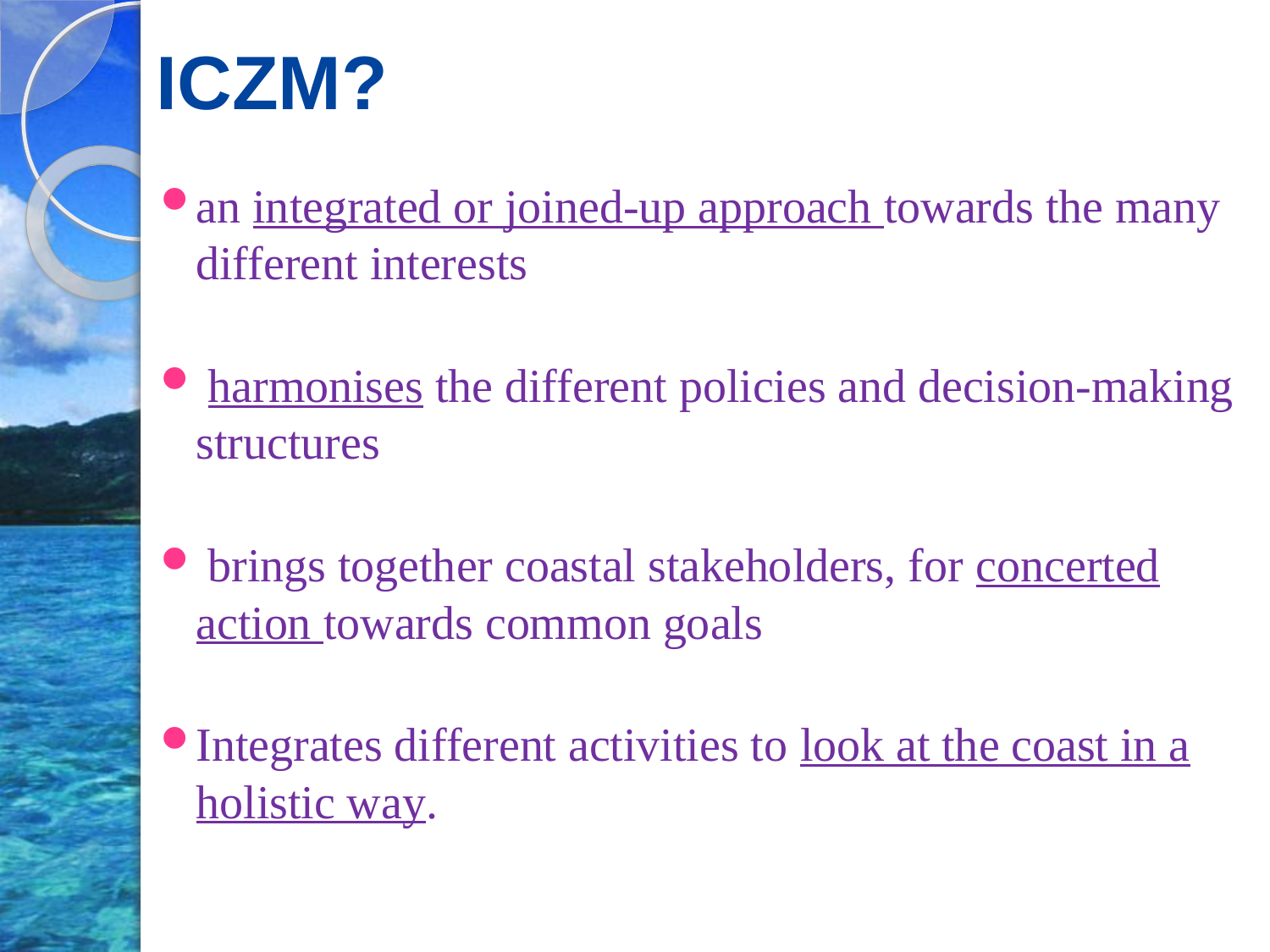

# ICZM?
an integrated or joined-up approach towards the many different interests
 harmonises the different policies and decision-making structures
 brings together coastal stakeholders, for concerted action towards common goals
Integrates different activities to look at the coast in a holistic way.